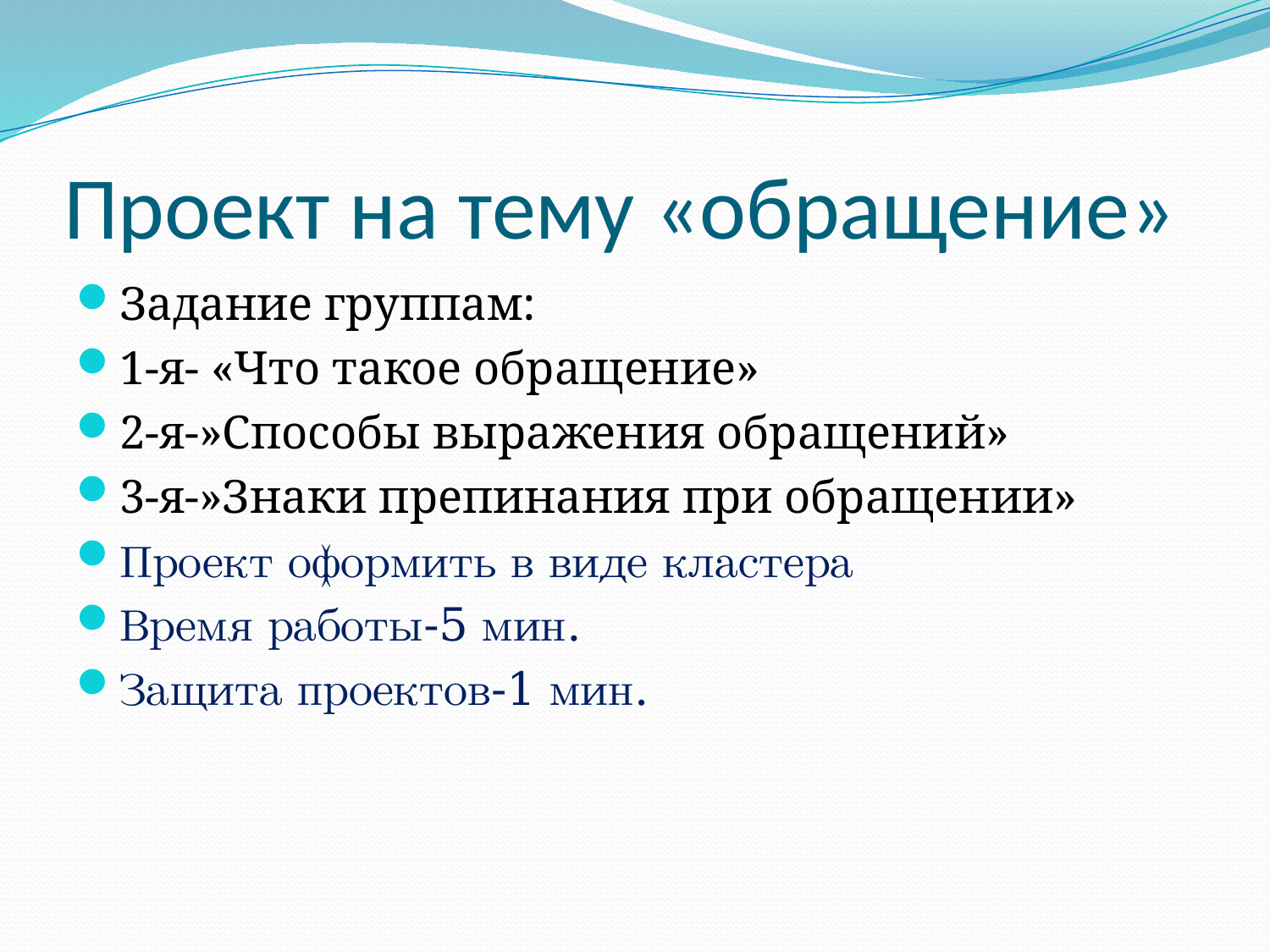

# Проект на тему «обращение»
Задание группам:
1-я- «Что такое обращение»
2-я-»Способы выражения обращений»
3-я-»Знаки препинания при обращении»
Проект оформить в виде кластера
Время работы-5 мин.
Защита проектов-1 мин.